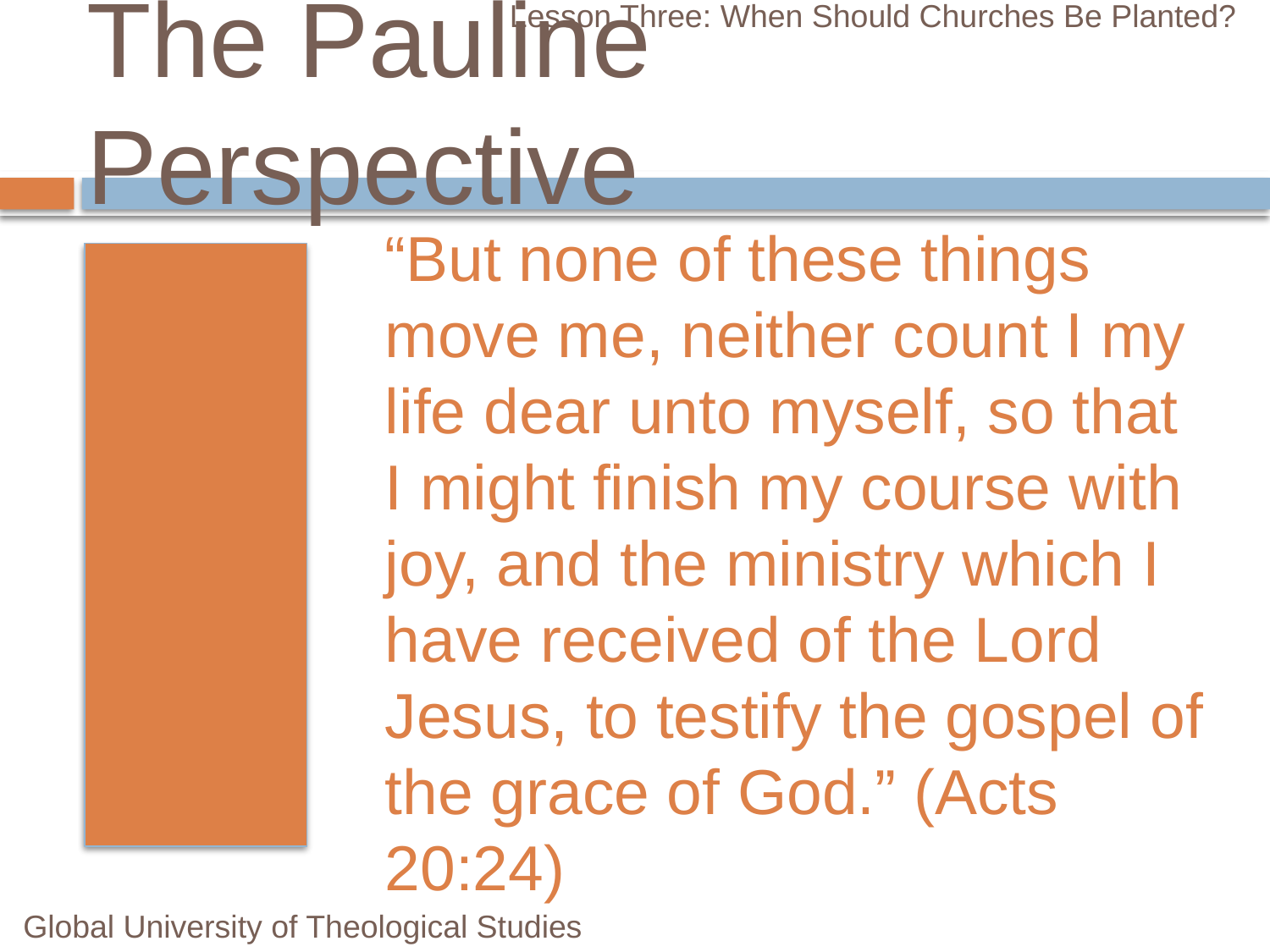

Lesson Three: When Should Churches Be Planted?
# The Pauline Perspective
	“But none of these things move me, neither count I my life dear unto myself, so that I might finish my course with joy, and the ministry which I have received of the Lord Jesus, to testify the gospel of the grace of God.” (Acts 20:24)

Global University of Theological Studies